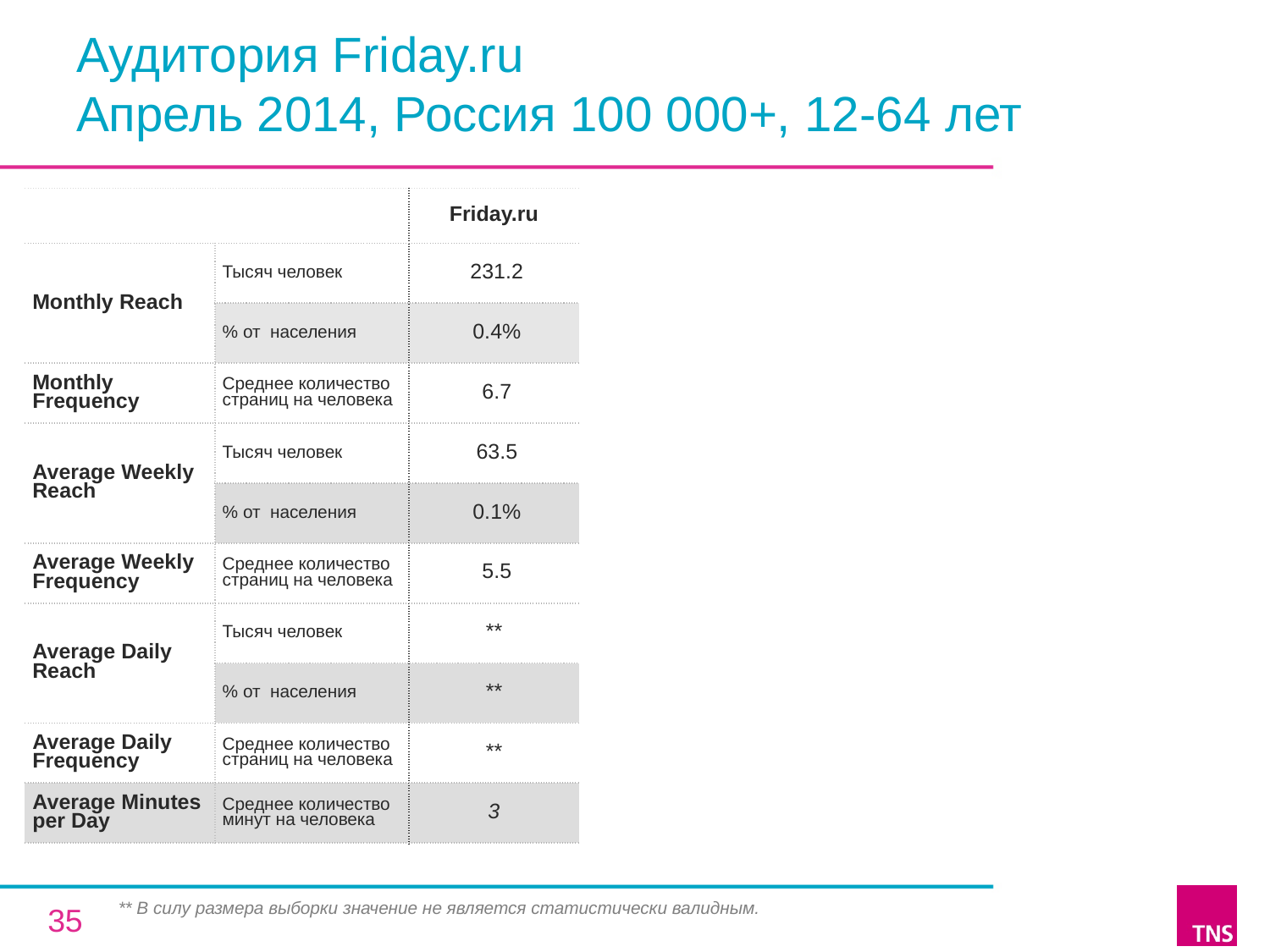

# Аудитория Friday.ru Апрель 2014, Россия 100 000+, 12-64 лет
|  |  | Friday.ru |
| --- | --- | --- |
| Monthly Reach | Тысяч человек | 231.2 |
|  | % от населения | 0.4% |
| Monthly Frequency | Среднее количество страниц на человека | 6.7 |
| Average Weekly Reach | Тысяч человек | 63.5 |
|  | % от населения | 0.1% |
| Average Weekly Frequency | Среднее количество страниц на человека | 5.5 |
| Average Daily Reach | Тысяч человек | \*\* |
|  | % от населения | \*\* |
| Average Daily Frequency | Среднее количество страниц на человека | \*\* |
| Average Minutes per Day | Среднее количество минут на человека | 3 |
** В силу размера выборки значение не является статистически валидным.
35